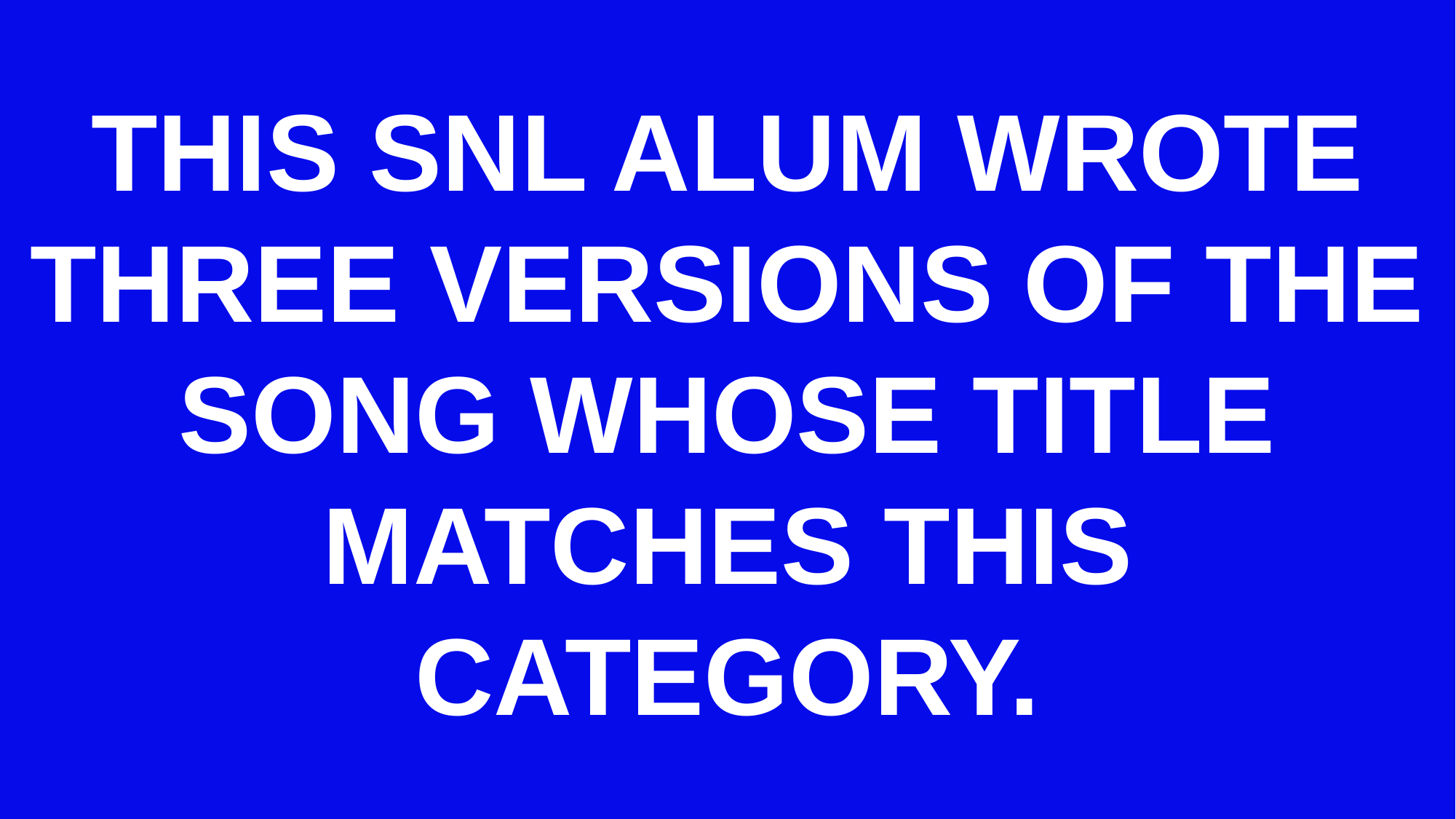

THIS SNL ALUM WROTE THREE VERSIONS OF THE SONG WHOSE TITLE MATCHES THIS CATEGORY.